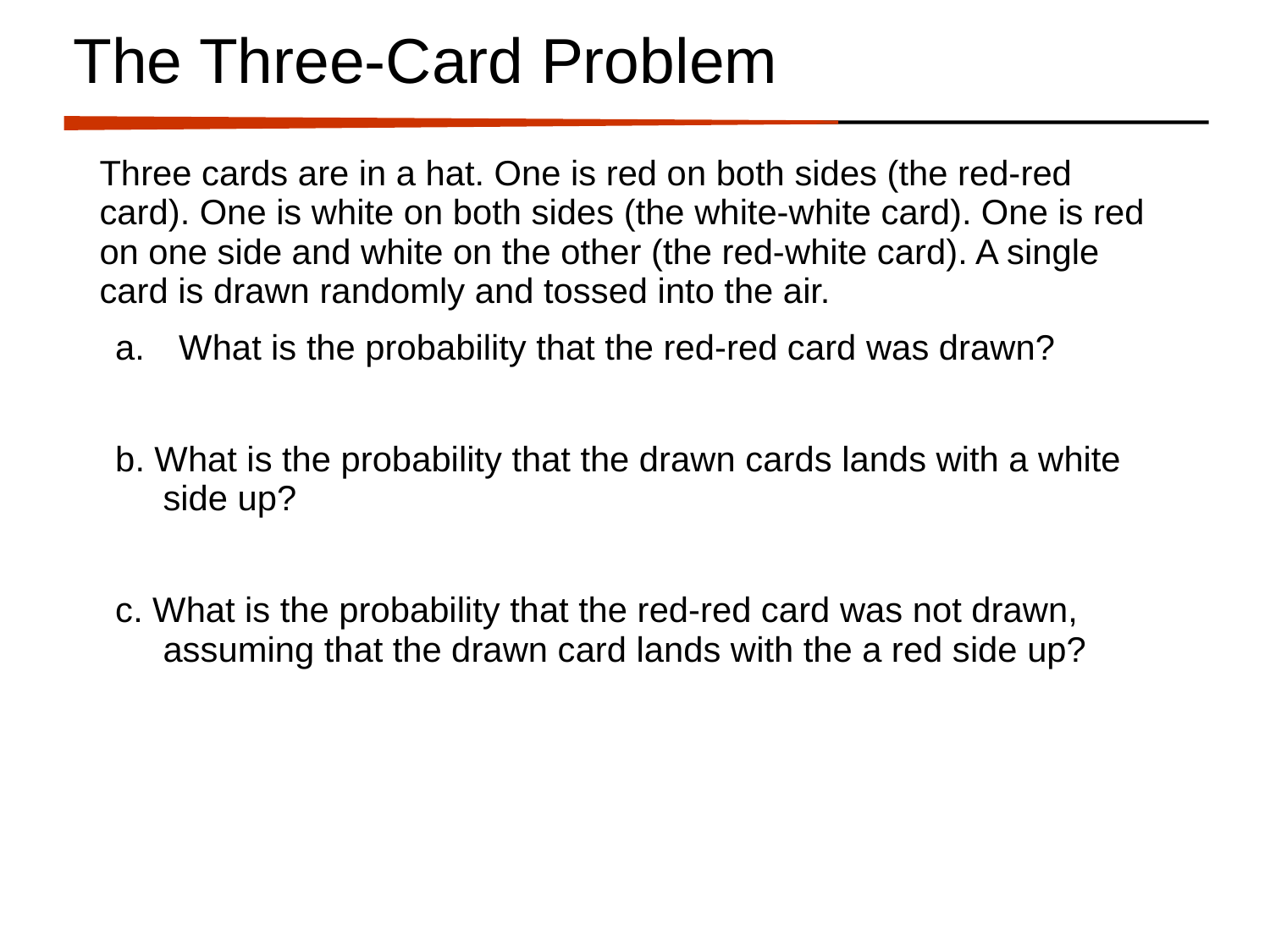

# The Three-Card Problem
	Three cards are in a hat. One is red on both sides (the red-red card). One is white on both sides (the white-white card). One is red on one side and white on the other (the red-white card). A single card is drawn randomly and tossed into the air.
What is the probability that the red-red card was drawn?

b. What is the probability that the drawn cards lands with a white side up?

c. What is the probability that the red-red card was not drawn, assuming that the drawn card lands with the a red side up?